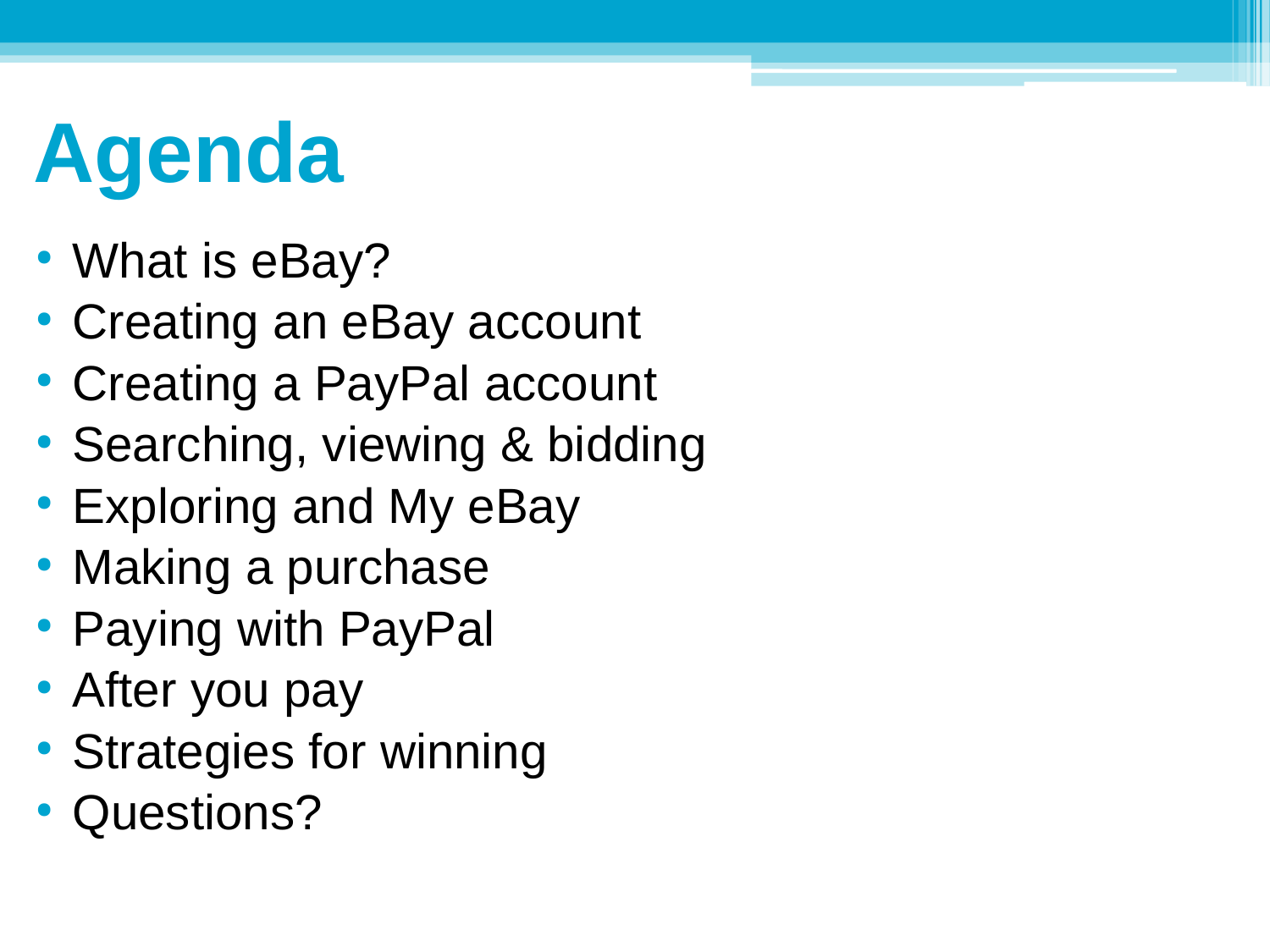

# Agenda
What is eBay?
Creating an eBay account
Creating a PayPal account
Searching, viewing & bidding
Exploring and My eBay
Making a purchase
Paying with PayPal
After you pay
Strategies for winning
Questions?